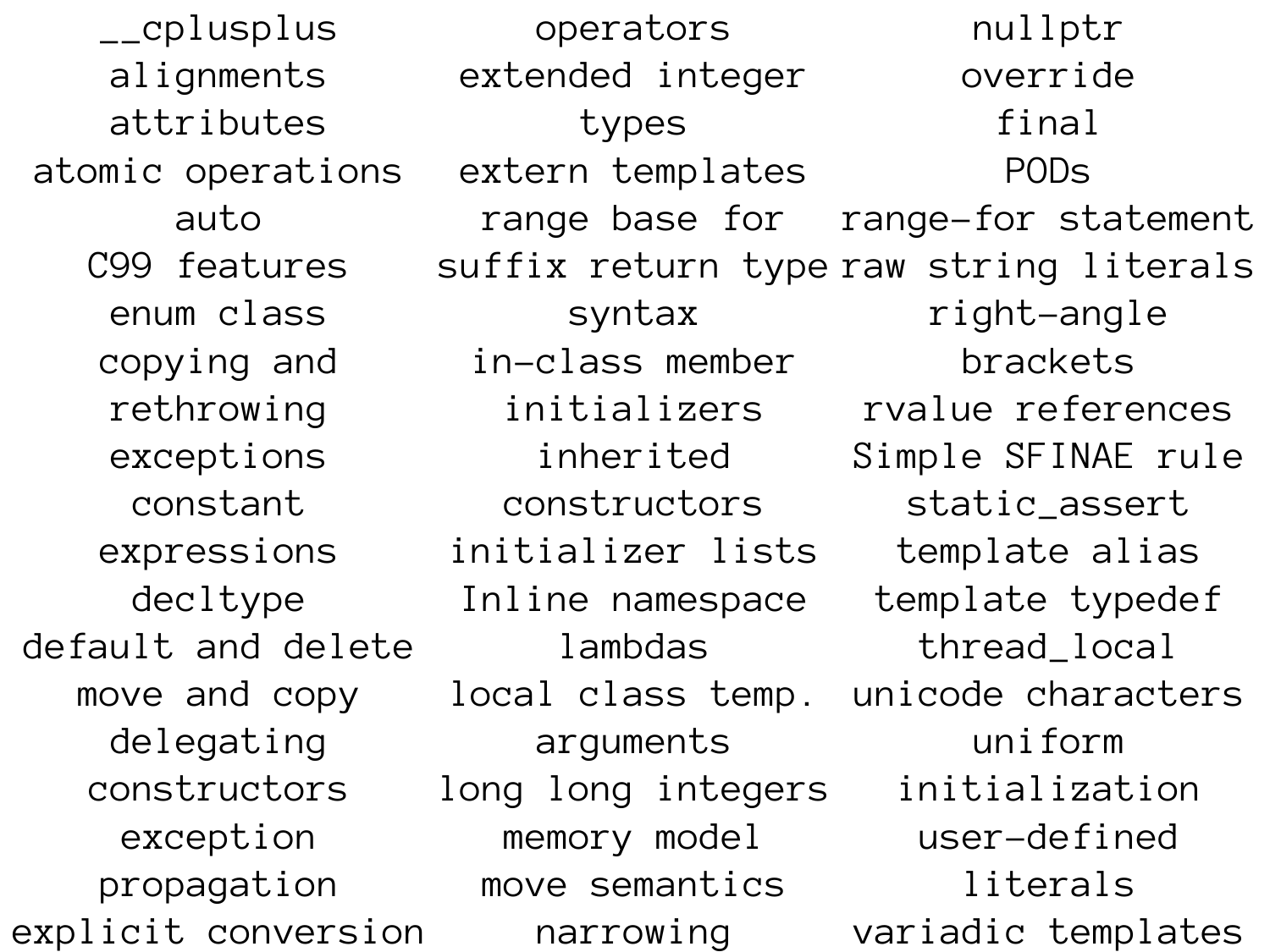

__cplusplus
alignments
attributes
atomic operations
auto
C99 features
enum class
copying and rethrowing exceptions
constant expressions
decltype
default and delete
move and copy
delegating constructors
exception propagation
explicit conversion operators
extended integer types
extern templates
range base for
suffix return type syntax
in-class member initializers
inherited constructors
initializer lists
Inline namespace
lambdas
local class temp. arguments
long long integers
memory model
move semantics
narrowing
nullptr
override
final
PODs
range-for statement
raw string literals
right-angle brackets
rvalue references
Simple SFINAE rule
static_assert
template alias
template typedef
thread_local
unicode characters
uniform initialization
user-defined literals
variadic templates